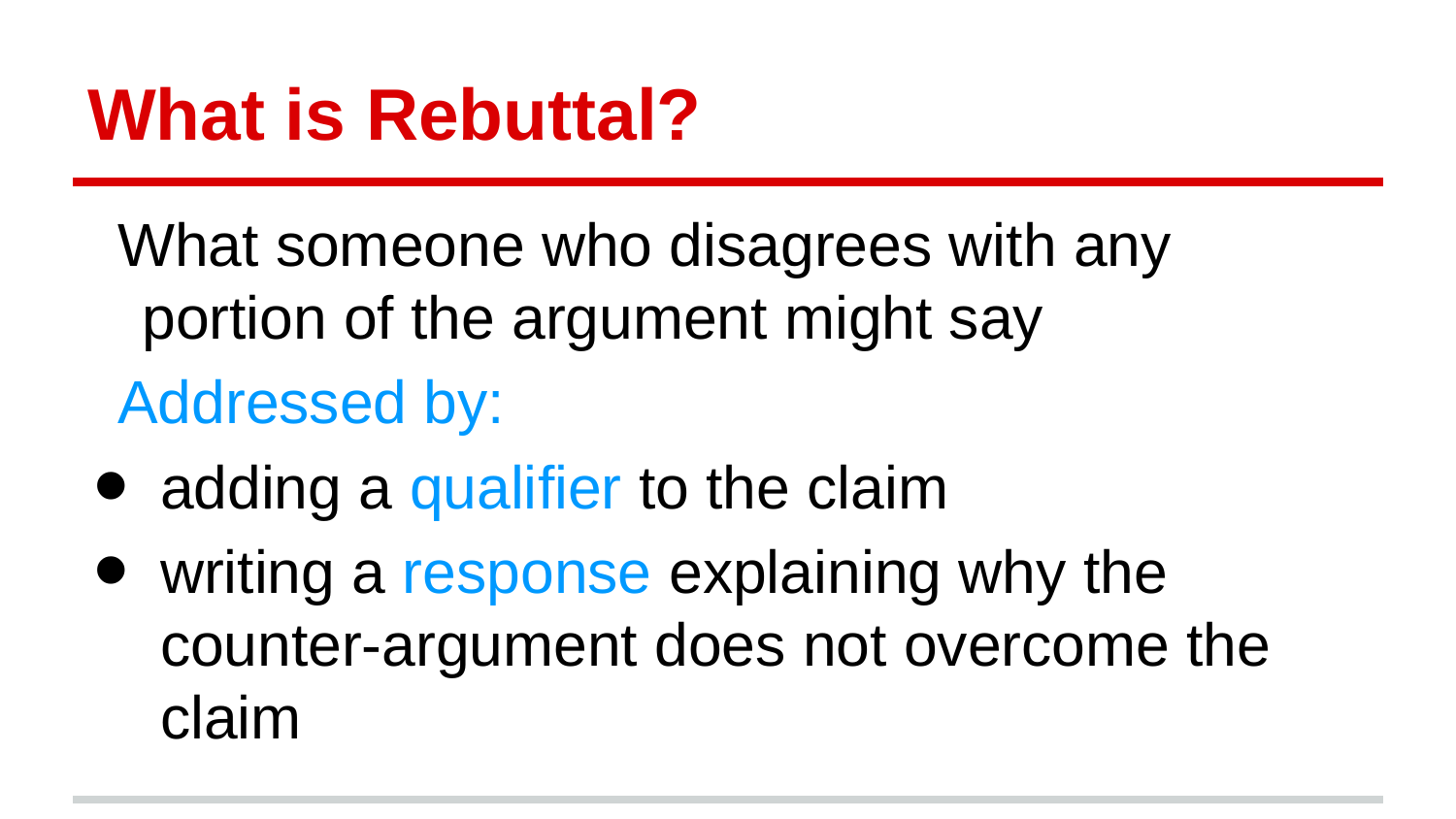

# What is Rebuttal?
What someone who disagrees with any portion of the argument might say
Addressed by:
adding a qualifier to the claim
writing a response explaining why the counter-argument does not overcome the claim